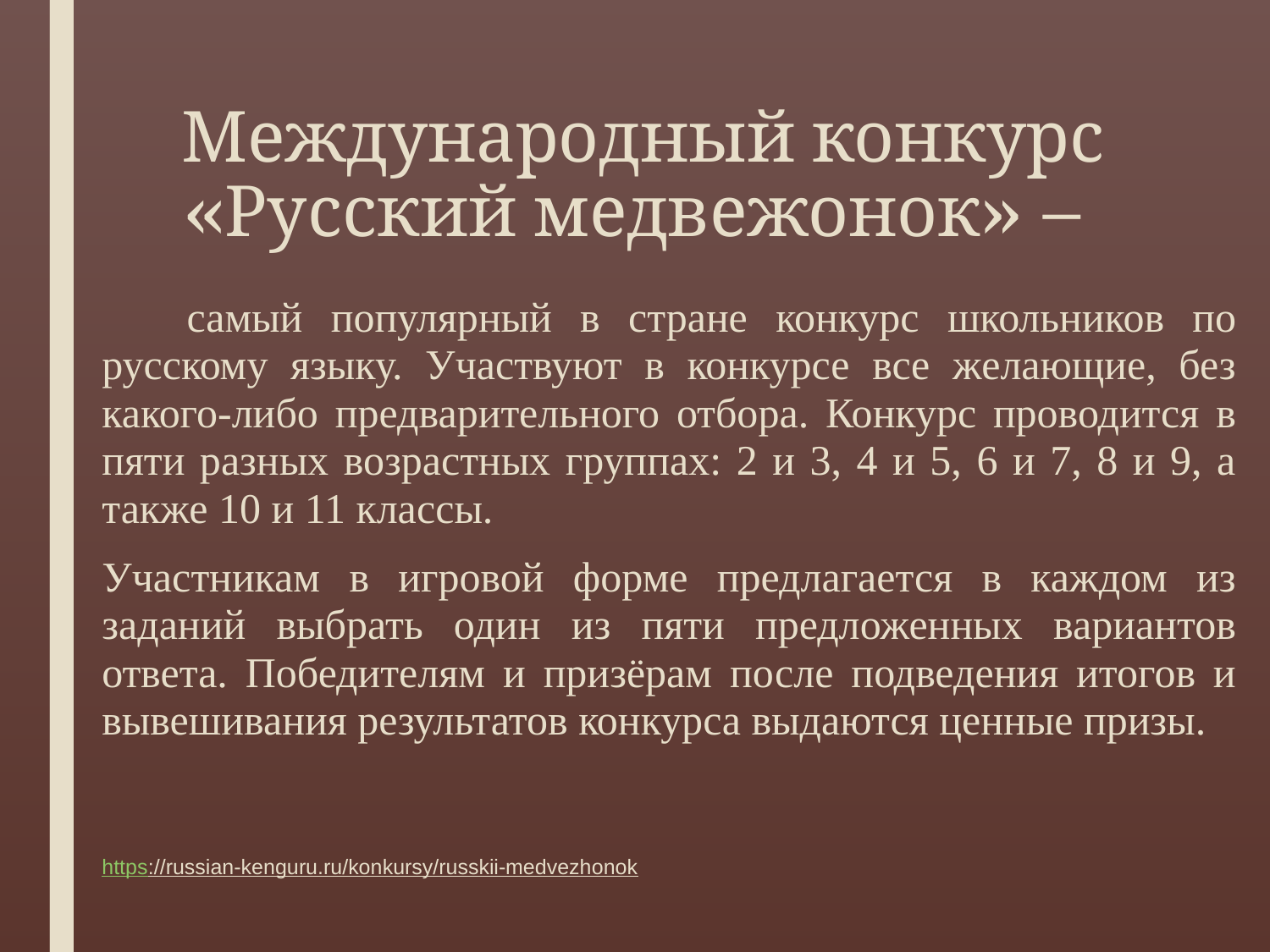

# Международный конкурс «Русский медвежонок» –
   самый популярный в стране конкурс школьников по русскому языку. Участвуют в конкурсе все желающие, без какого-либо предварительного отбора. Конкурс проводится в пяти разных возрастных группах: 2 и 3, 4 и 5, 6 и 7, 8 и 9, а также 10 и 11 классы.
Участникам в игровой форме предлагается в каждом из заданий выбрать один из пяти предложенных вариантов ответа. Победителям и призёрам после подведения итогов и вывешивания результатов конкурса выдаются ценные призы.

https://russian-kenguru.ru/konkursy/russkii-medvezhonok